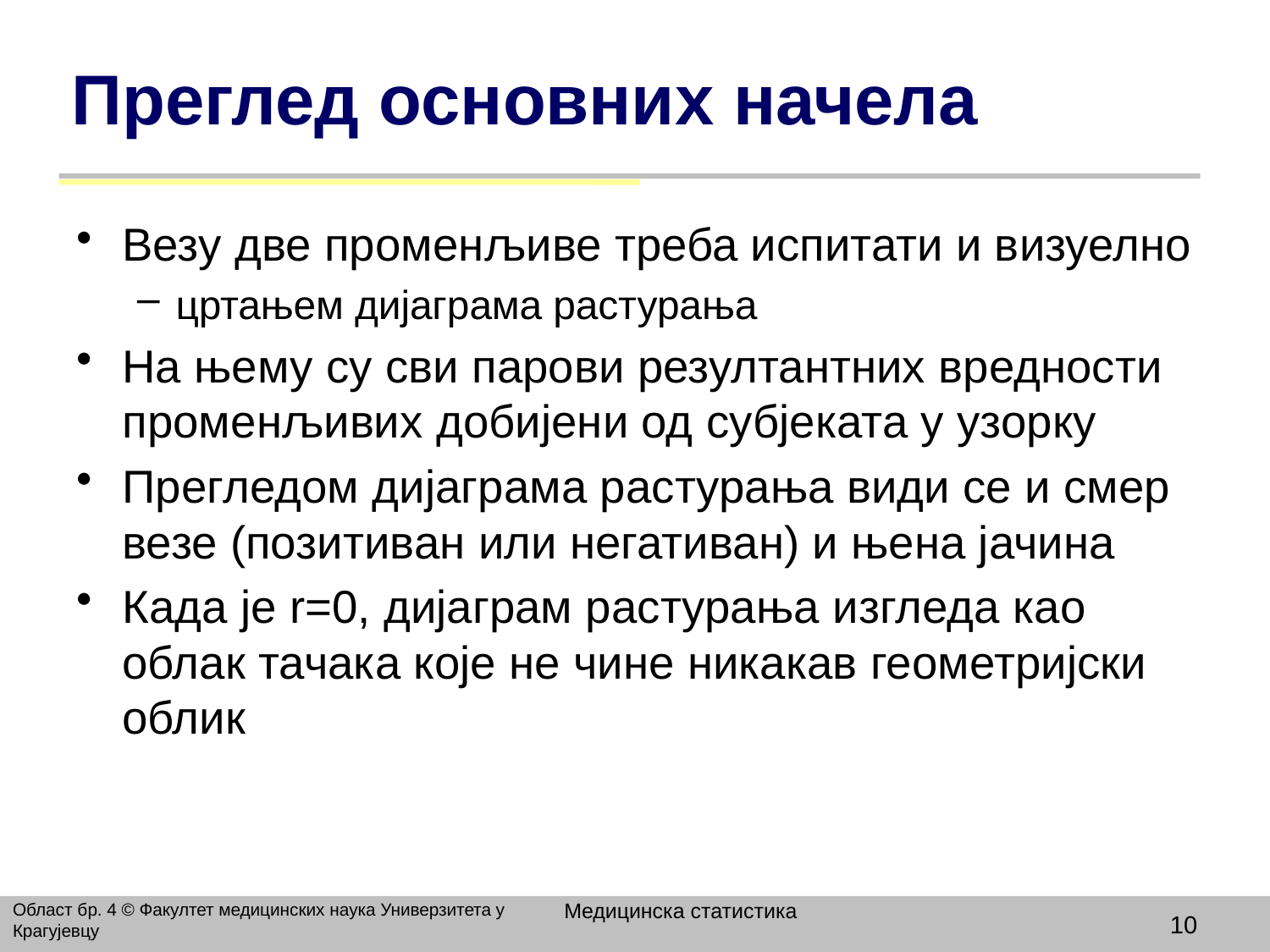

# Преглед основних начела
Везу две променљиве треба испитати и визуелно
цртањем дијаграма растурања
На њему су сви парови резултантних вредности променљивих добијени од субјеката у узорку
Прегледом дијаграма растурања види се и смер везе (позитиван или негативан) и њена јачина
Када је r=0, дијаграм растурања изгледа као облак тачака које не чине никакав геометријски облик

Медицинска статистика
Област бр. 4 © Факултет медицинских наука Универзитета у Крагујевцу
10